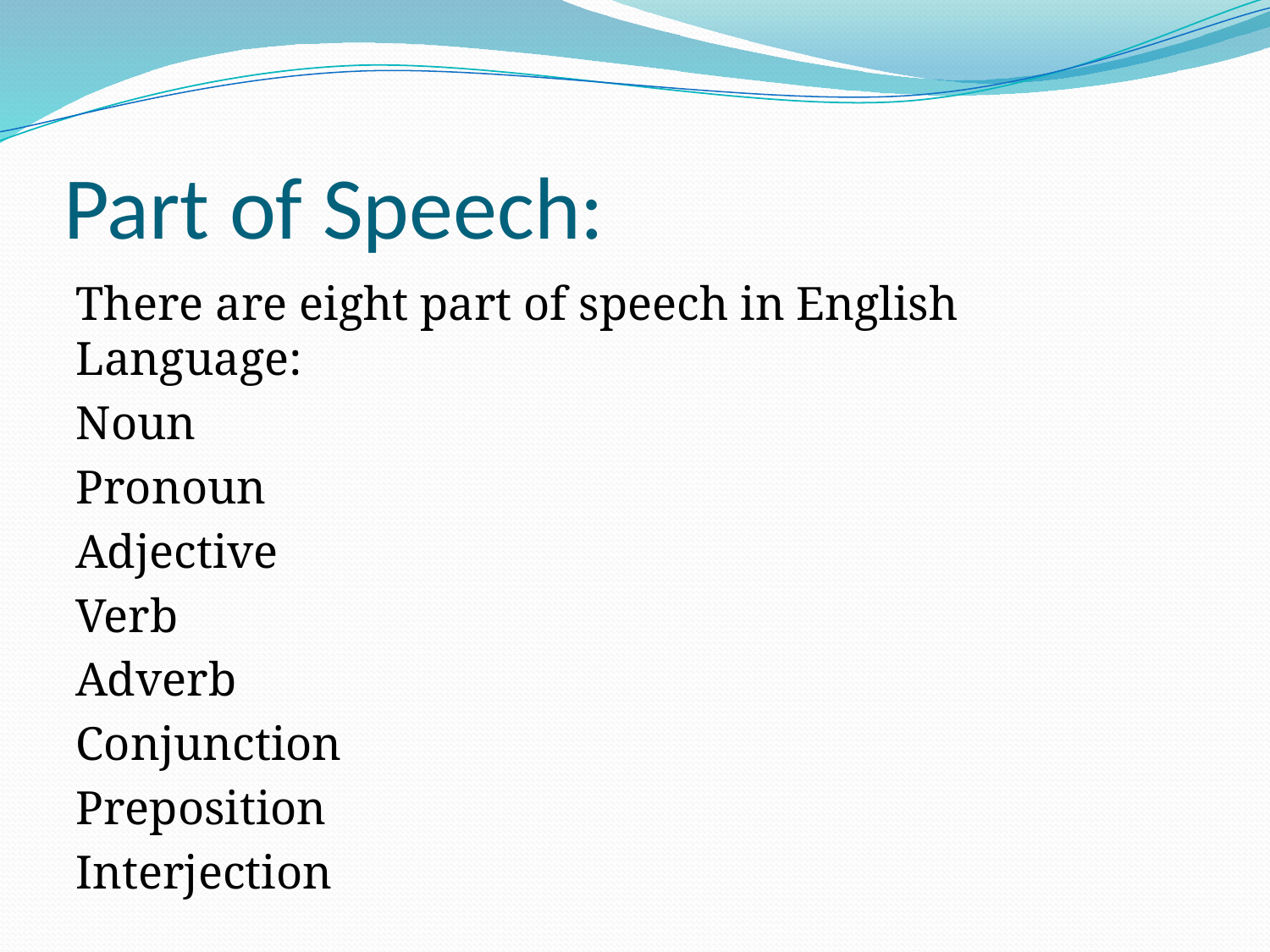

# Part of Speech:
There are eight part of speech in English Language:
Noun
Pronoun
Adjective
Verb
Adverb
Conjunction
Preposition
Interjection